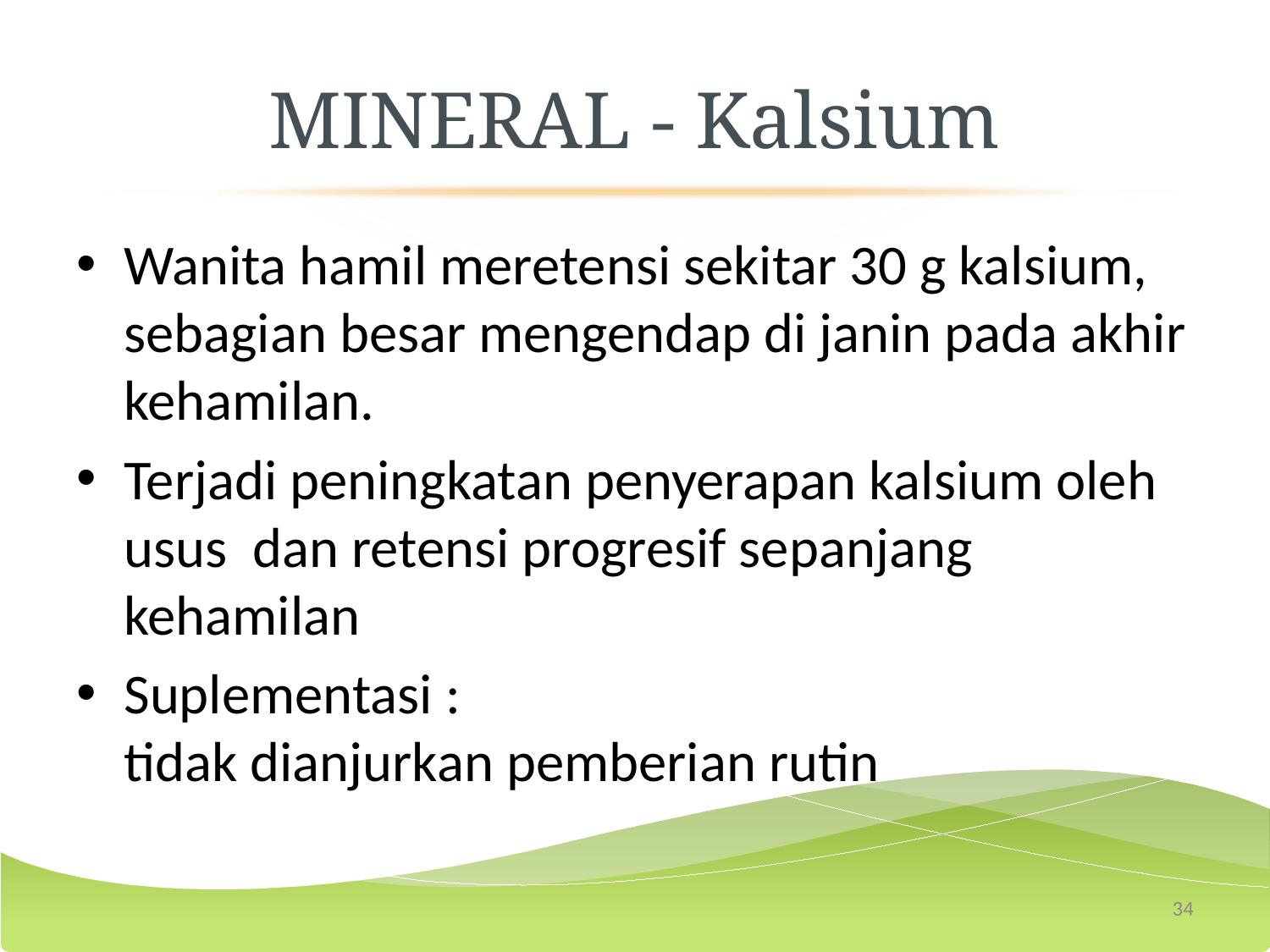

# MINERAL - Kalsium
Wanita hamil meretensi sekitar 30 g kalsium, sebagian besar mengendap di janin pada akhir kehamilan.
Terjadi peningkatan penyerapan kalsium oleh usus  dan retensi progresif sepanjang kehamilan
Suplementasi :
tidak dianjurkan pemberian rutin
34